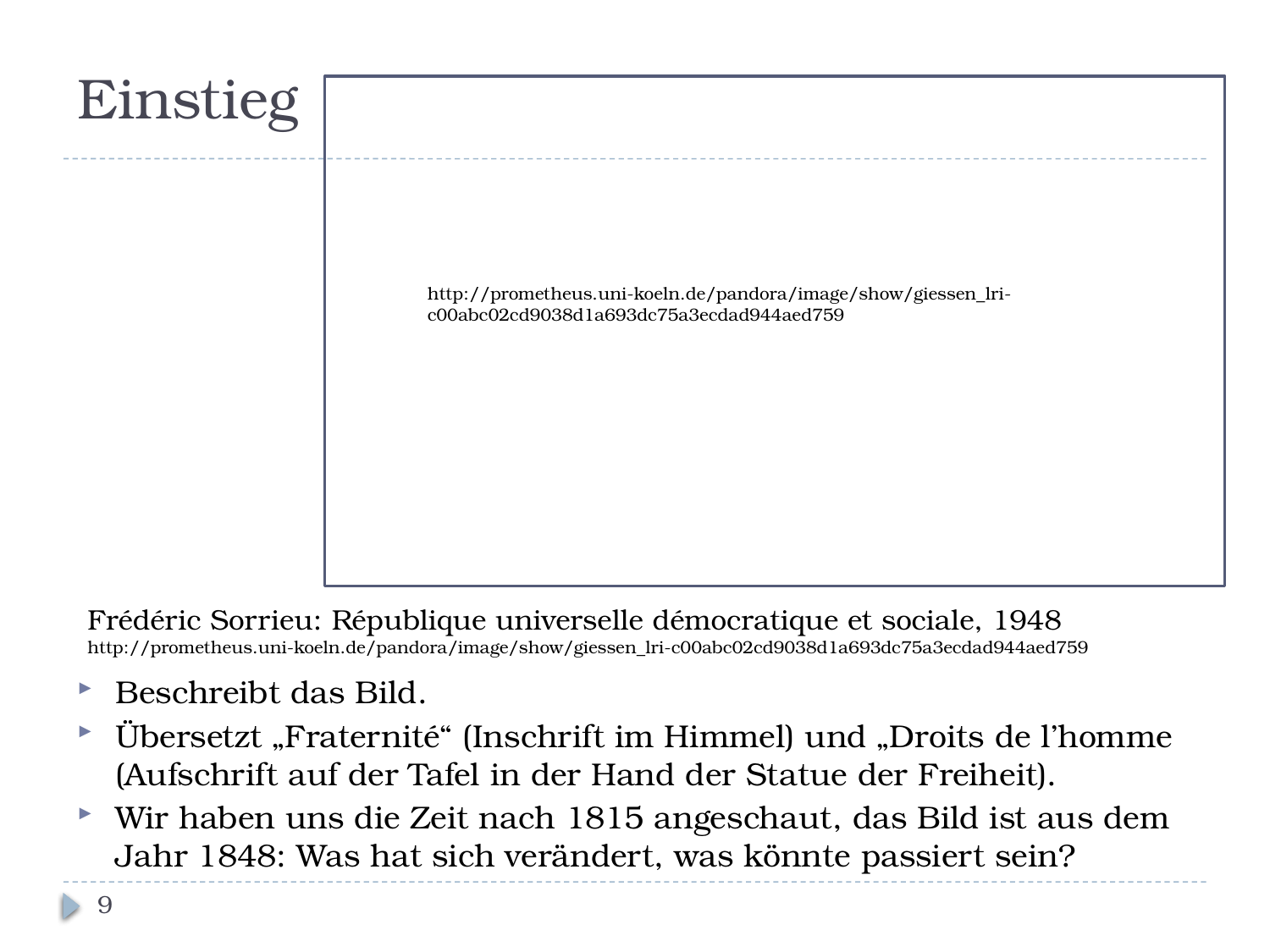

# Einstieg

http://prometheus.uni-koeln.de/pandora/image/show/giessen_lri-c00abc02cd9038d1a693dc75a3ecdad944aed759
Frédéric Sorrieu: République universelle démocratique et sociale, 1948
http://prometheus.uni-koeln.de/pandora/image/show/giessen_lri-c00abc02cd9038d1a693dc75a3ecdad944aed759
Beschreibt das Bild.
Übersetzt „Fraternité“ (Inschrift im Himmel) und „Droits de l’homme (Aufschrift auf der Tafel in der Hand der Statue der Freiheit).
Wir haben uns die Zeit nach 1815 angeschaut, das Bild ist aus dem Jahr 1848: Was hat sich verändert, was könnte passiert sein?
9